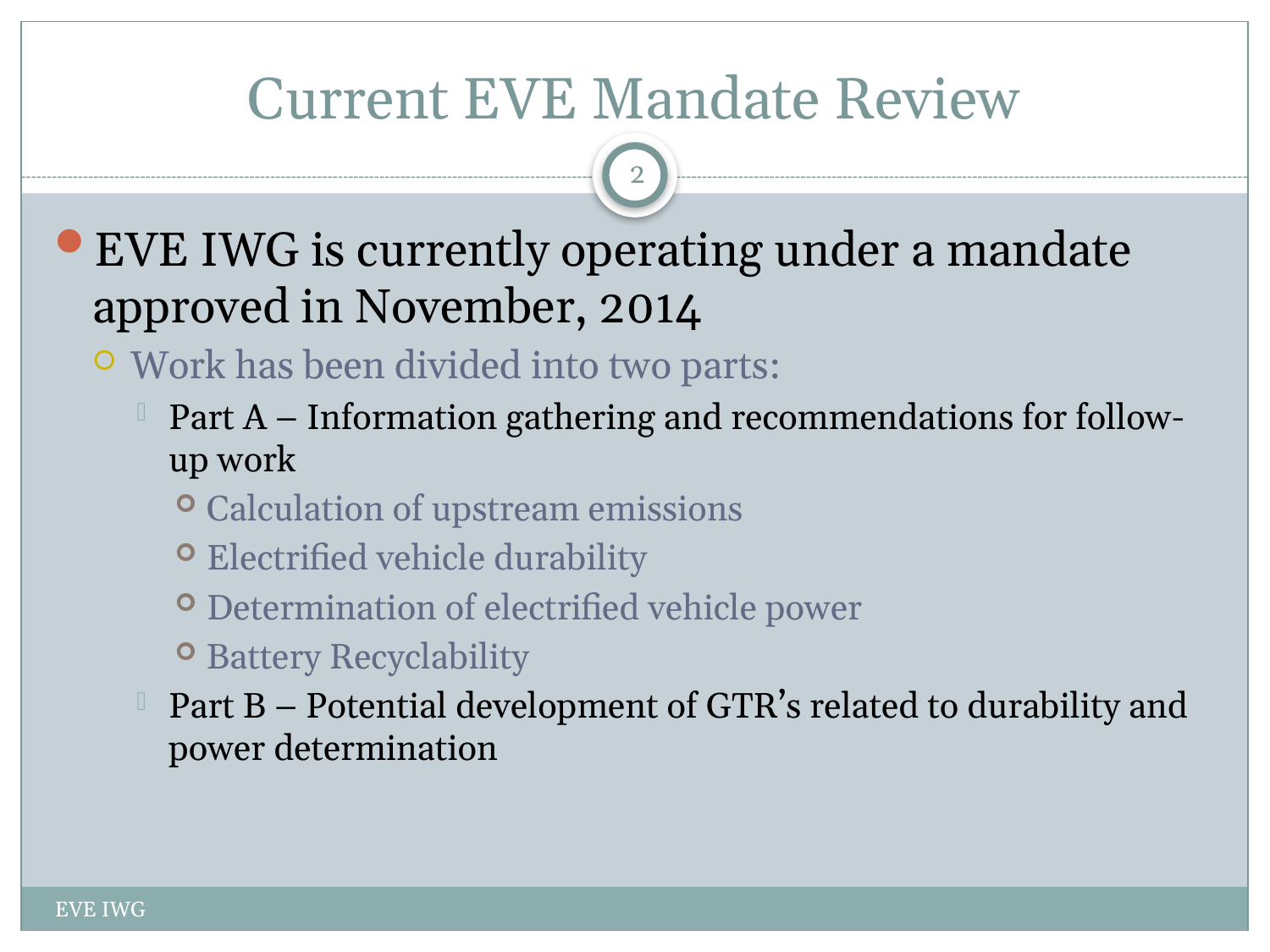

# Current EVE Mandate Review
2
EVE IWG is currently operating under a mandate approved in November, 2014
Work has been divided into two parts:
Part A – Information gathering and recommendations for follow-up work
Calculation of upstream emissions
Electrified vehicle durability
Determination of electrified vehicle power
Battery Recyclability
Part B – Potential development of GTR’s related to durability and power determination
EVE IWG